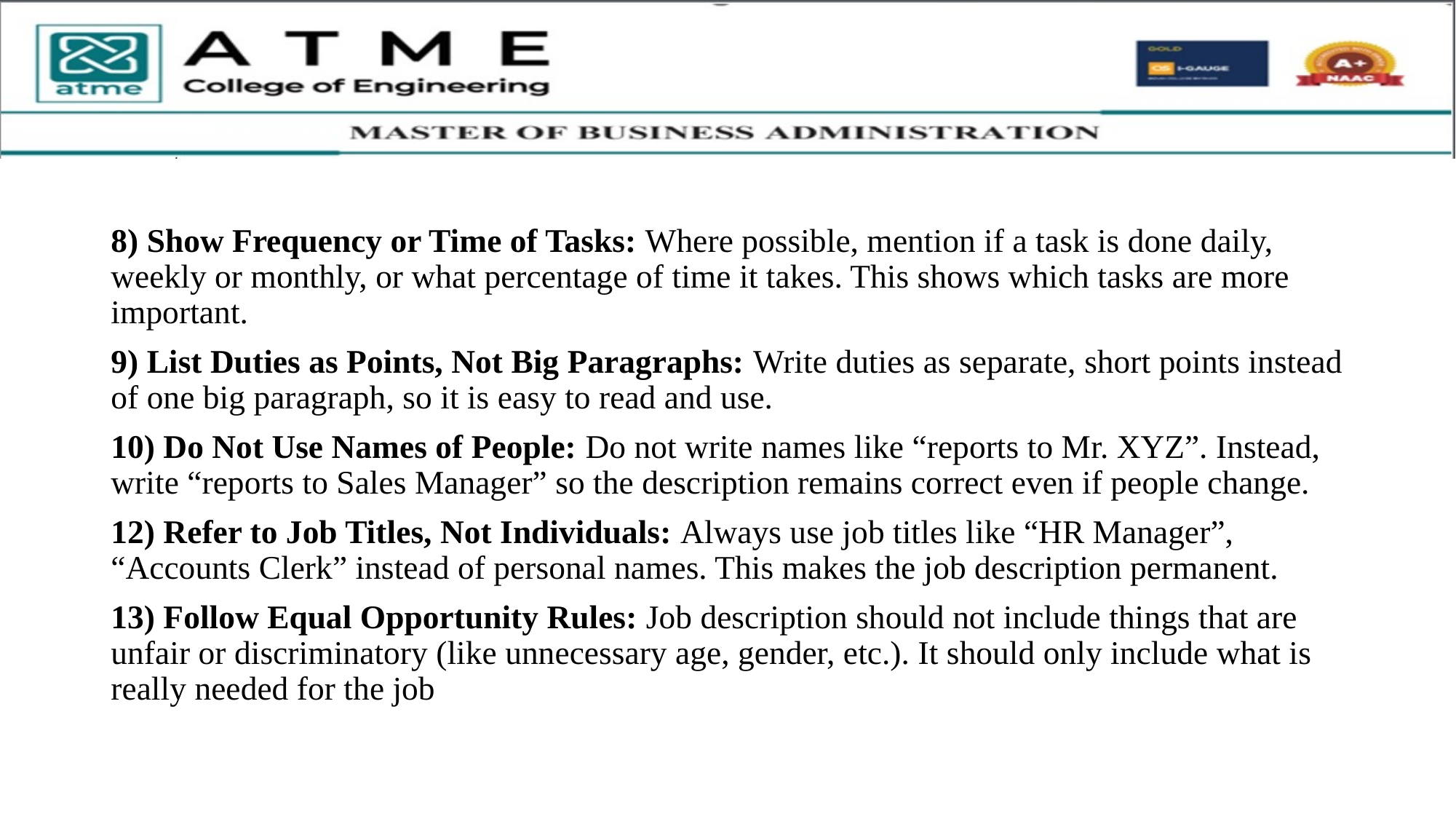

8) Show Frequency or Time of Tasks: Where possible, mention if a task is done daily, weekly or monthly, or what percentage of time it takes. This shows which tasks are more important.
9) List Duties as Points, Not Big Paragraphs: Write duties as separate, short points instead of one big paragraph, so it is easy to read and use.
10) Do Not Use Names of People: Do not write names like “reports to Mr. XYZ”. Instead, write “reports to Sales Manager” so the description remains correct even if people change.
12) Refer to Job Titles, Not Individuals: Always use job titles like “HR Manager”, “Accounts Clerk” instead of personal names. This makes the job description permanent.
13) Follow Equal Opportunity Rules: Job description should not include things that are unfair or discriminatory (like unnecessary age, gender, etc.). It should only include what is really needed for the job